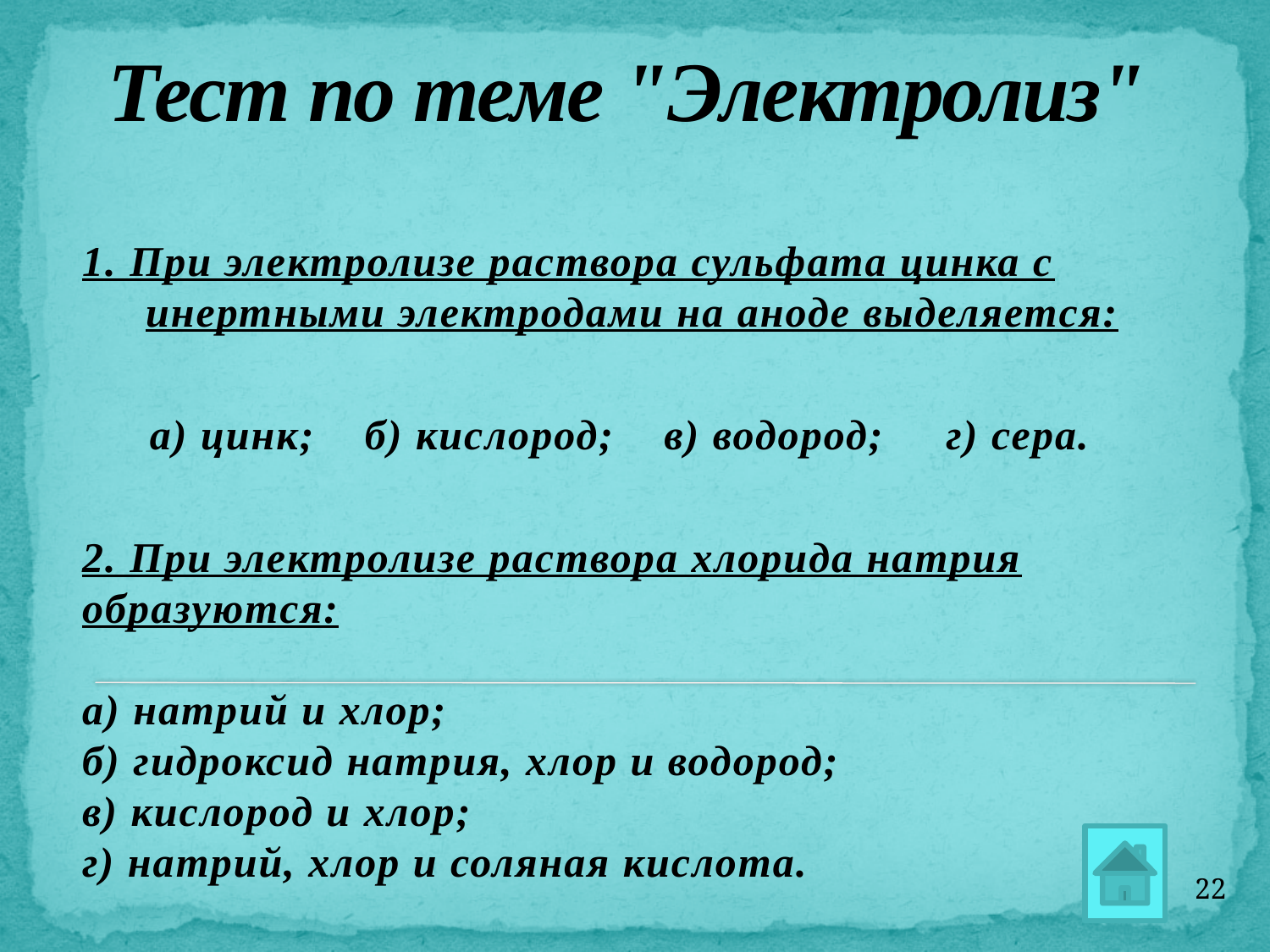

# Тест по теме "Электролиз"

1. При электролизе раствора сульфата цинка с инертными электродами на аноде выделяется:

а) цинк;    б) кислород;    в) водород;     г) сера.

2. При электролизе раствора хлорида натрия образуются:
а) натрий и хлор;
б) гидроксид натрия, хлор и водород;
в) кислород и хлор;
г) натрий, хлор и соляная кислота.

22